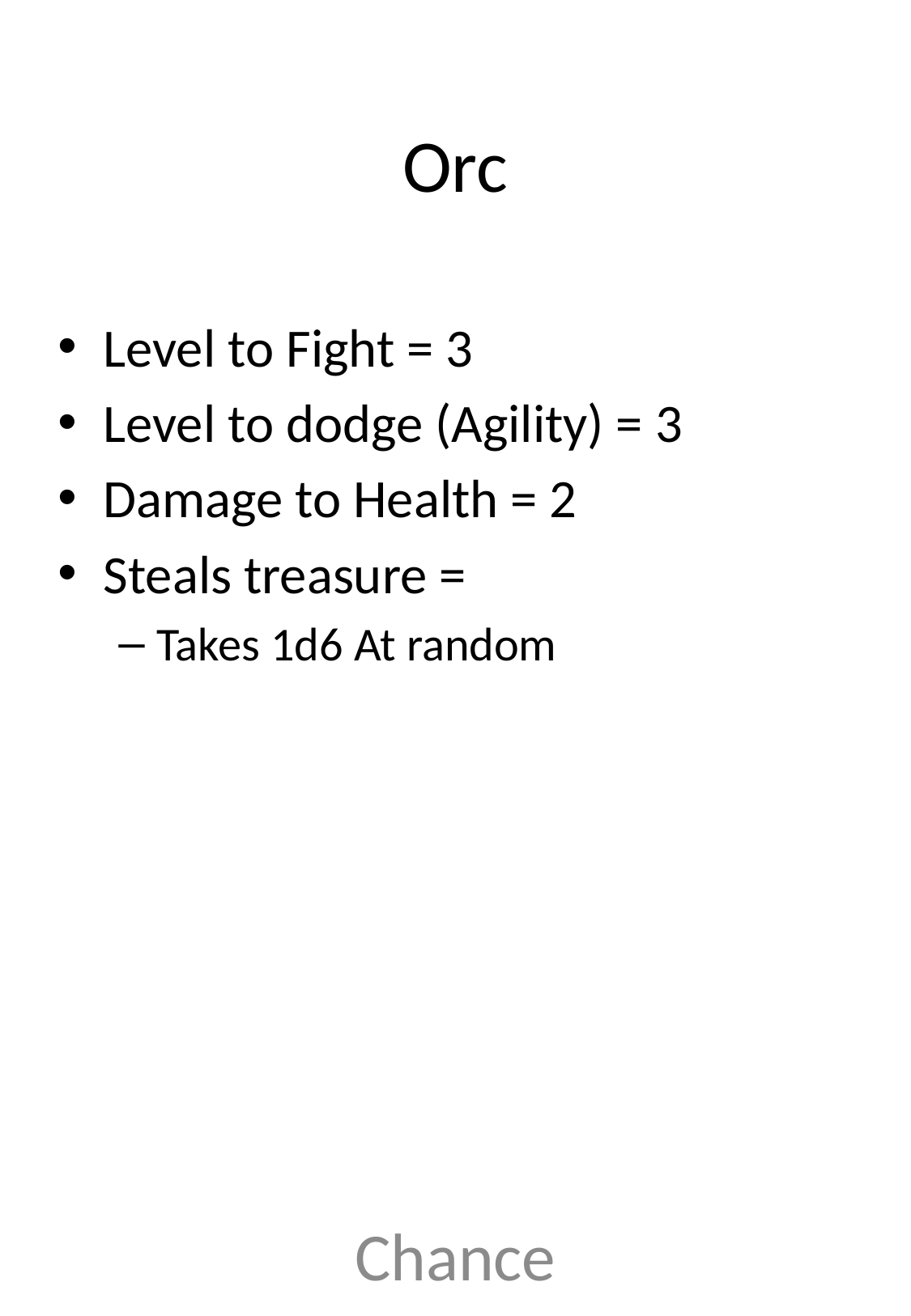

# Orc
Level to Fight = 3
Level to dodge (Agility) = 3
Damage to Health = 2
Steals treasure =
Takes 1d6 At random
Chance